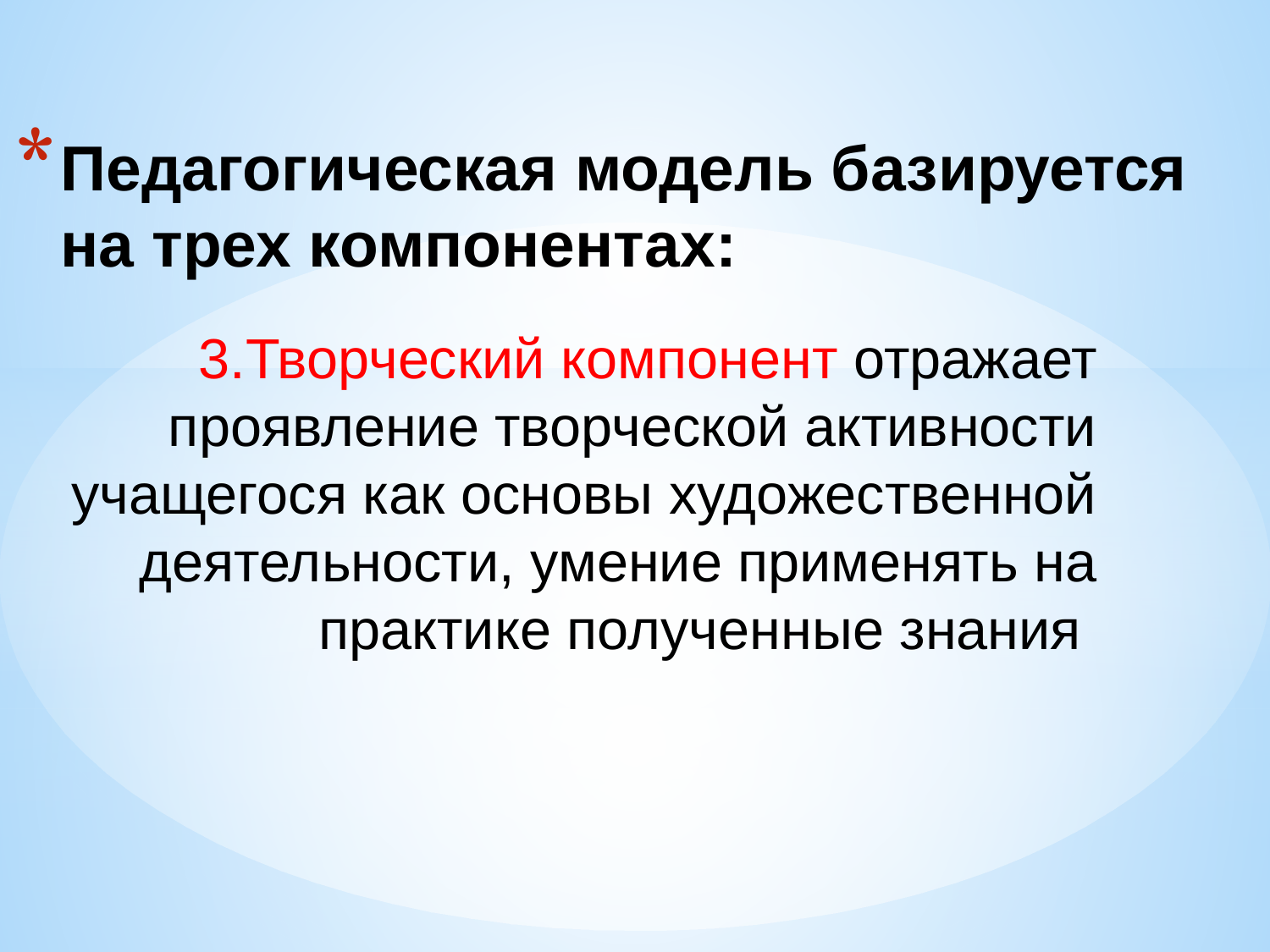

# Педагогическая модель базируется на трех компонентах:
3.Творческий компонент отражает проявление творческой активности учащегося как основы художественной деятельности, умение применять на практике полученные знания